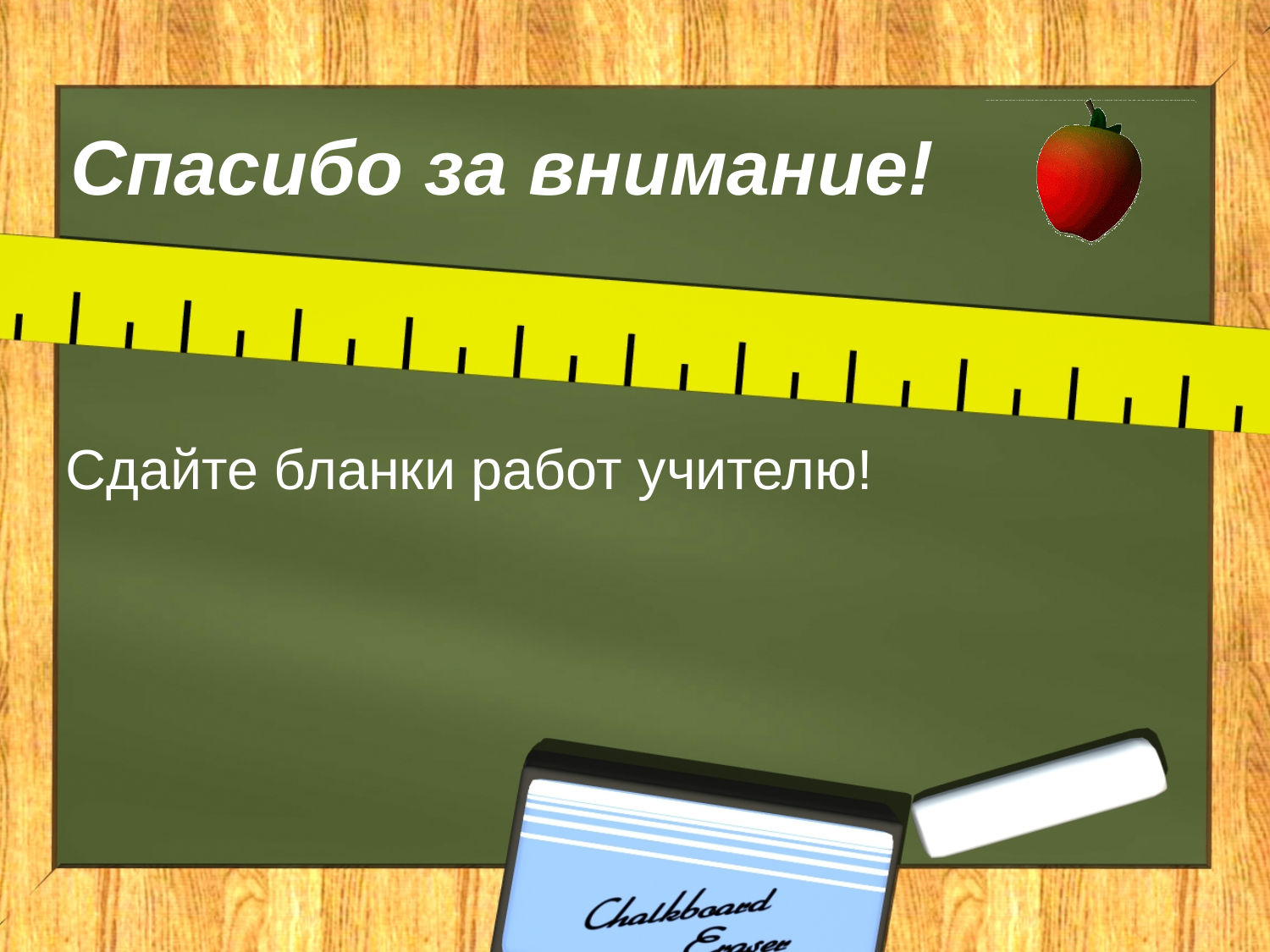

# Спасибо за внимание!
Сдайте бланки работ учителю!